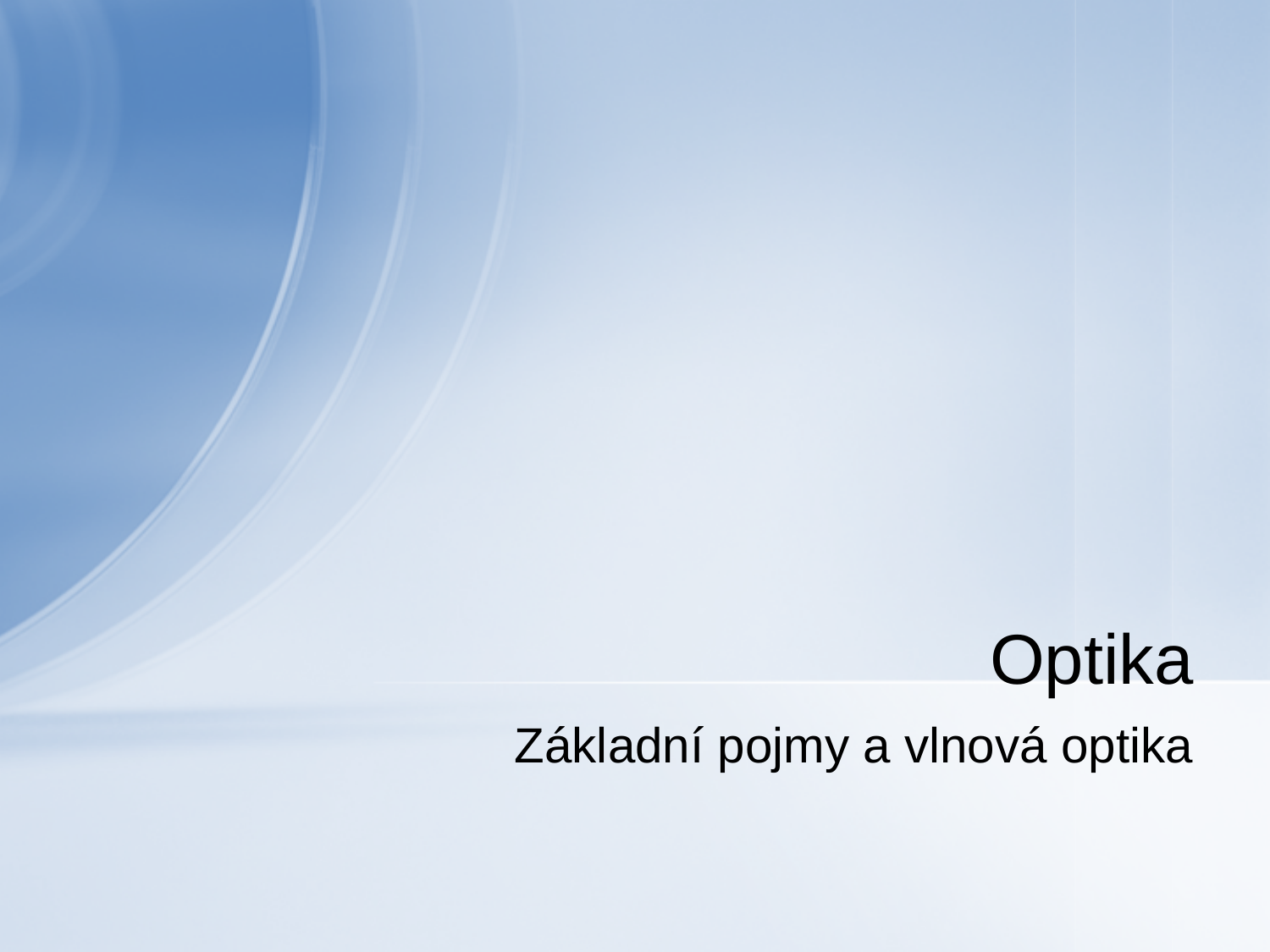

# Optika
Základní pojmy a vlnová optika